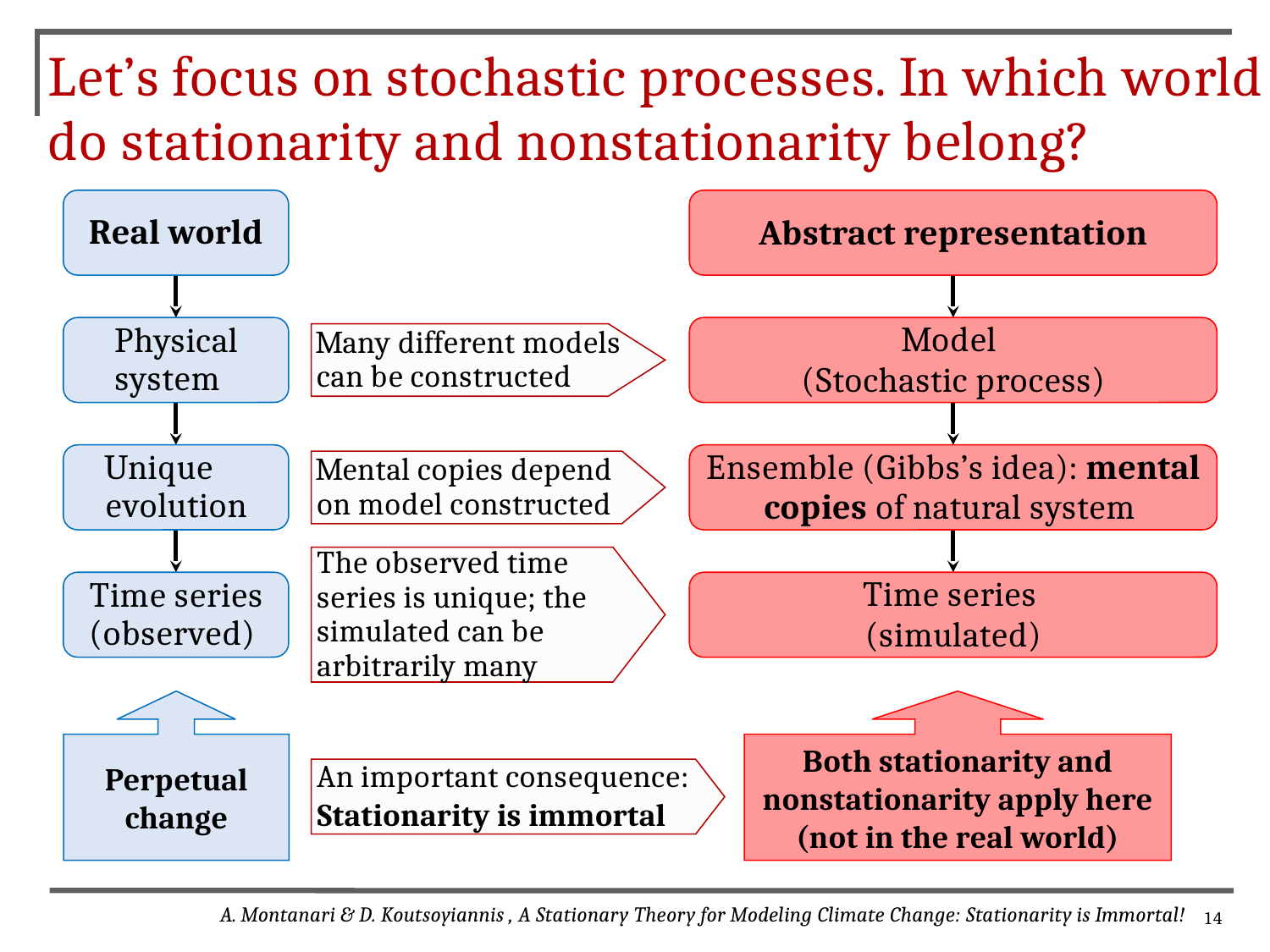

# Let’s focus on stochastic processes. In which world do stationarity and nonstationarity belong?
Real world
Physical system
Unique evolution
Time series (observed)
Abstract representation
Model
(Stochastic process)
Ensemble (Gibbs’s idea): mental copies of natural system
Time series
(simulated)
Many different models can be constructed
Mental copies depend on model constructed
The observed time series is unique; the simulated can be arbitrarily many
Perpetual change
Both stationarity and nonstationarity apply here (not in the real world)
An important consequence:
Stationarity is immortal
A. Montanari & D. Koutsoyiannis , A Stationary Theory for Modeling Climate Change: Stationarity is Immortal!
14